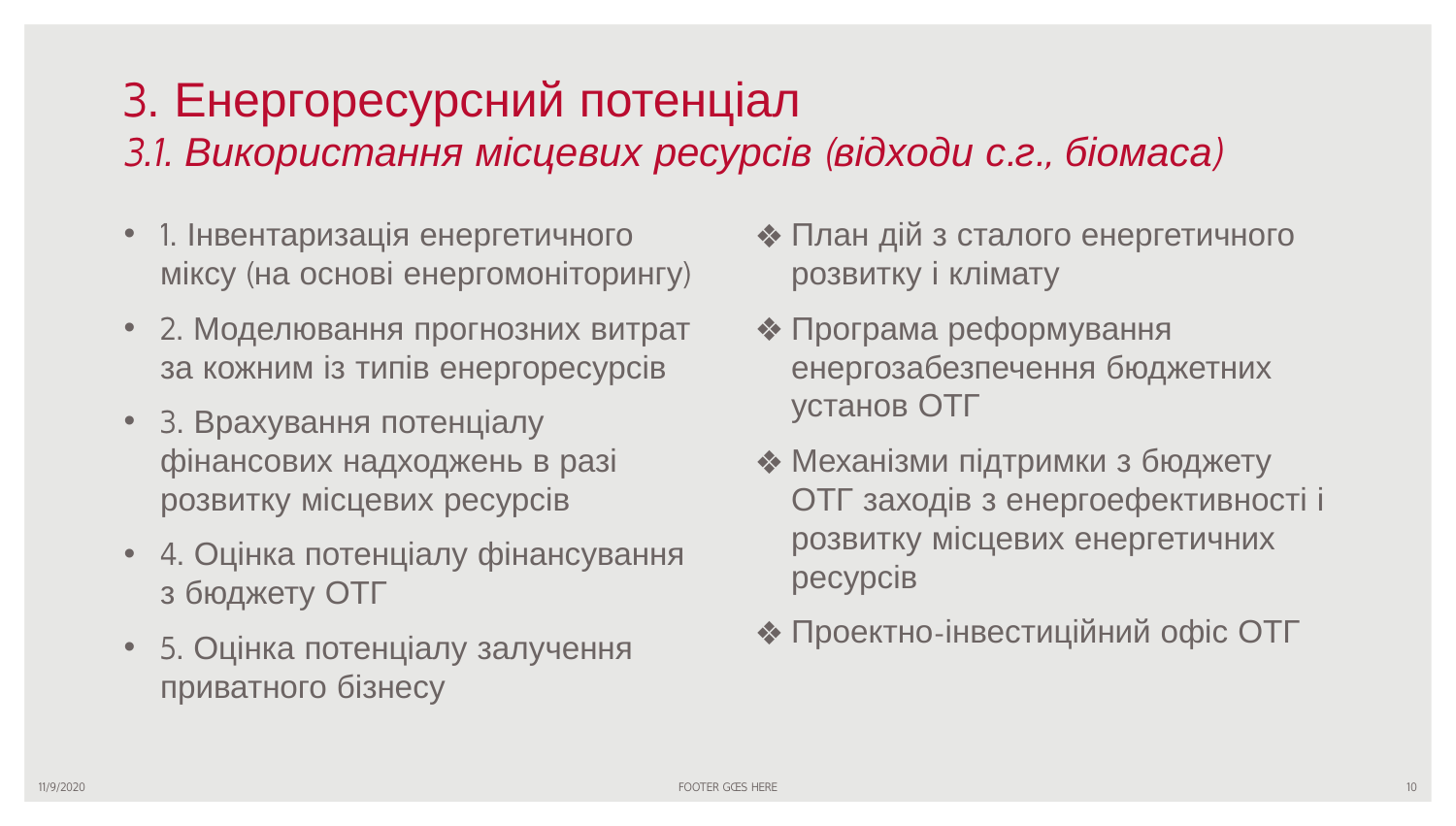

# 3. Енергоресурсний потенціал 3.1. Використання місцевих ресурсів (відходи с.г., біомаса)
1. Інвентаризація енергетичного міксу (на основі енергомоніторингу)
2. Моделювання прогнозних витрат за кожним із типів енергоресурсів
3. Врахування потенціалу фінансових надходжень в разі розвитку місцевих ресурсів
4. Оцінка потенціалу фінансування з бюджету ОТГ
5. Оцінка потенціалу залучення приватного бізнесу
План дій з сталого енергетичного розвитку і клімату
Програма реформування енергозабезпечення бюджетних установ ОТГ
Механізми підтримки з бюджету ОТГ заходів з енергоефективності і розвитку місцевих енергетичних ресурсів
Проектно-інвестиційний офіс ОТГ

11/9/2020
FOOTER GOES HERE
10